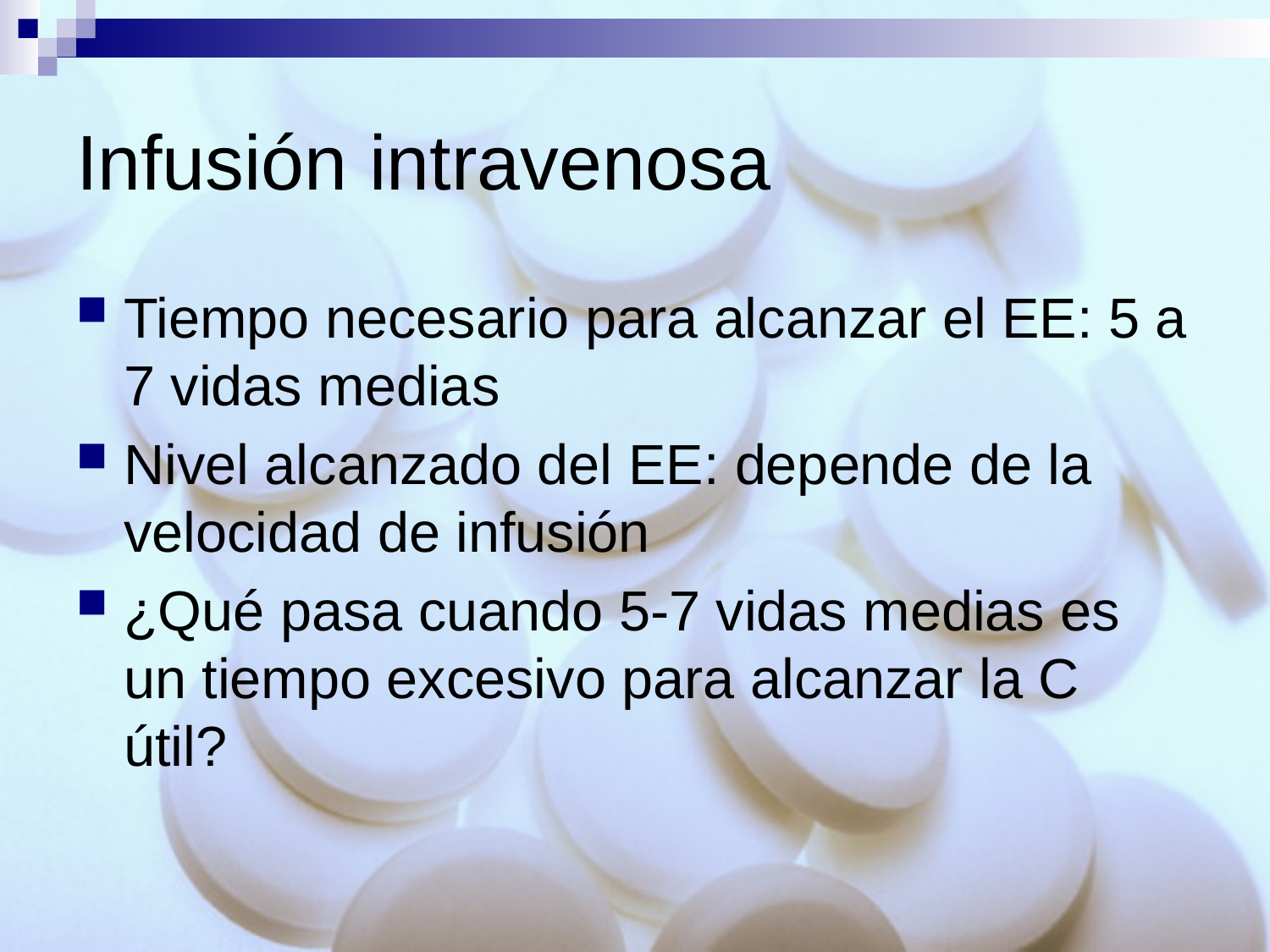

# Infusión intravenosa
Tiempo necesario para alcanzar el EE: 5 a 7 vidas medias
Nivel alcanzado del EE: depende de la velocidad de infusión
¿Qué pasa cuando 5-7 vidas medias es un tiempo excesivo para alcanzar la C útil?